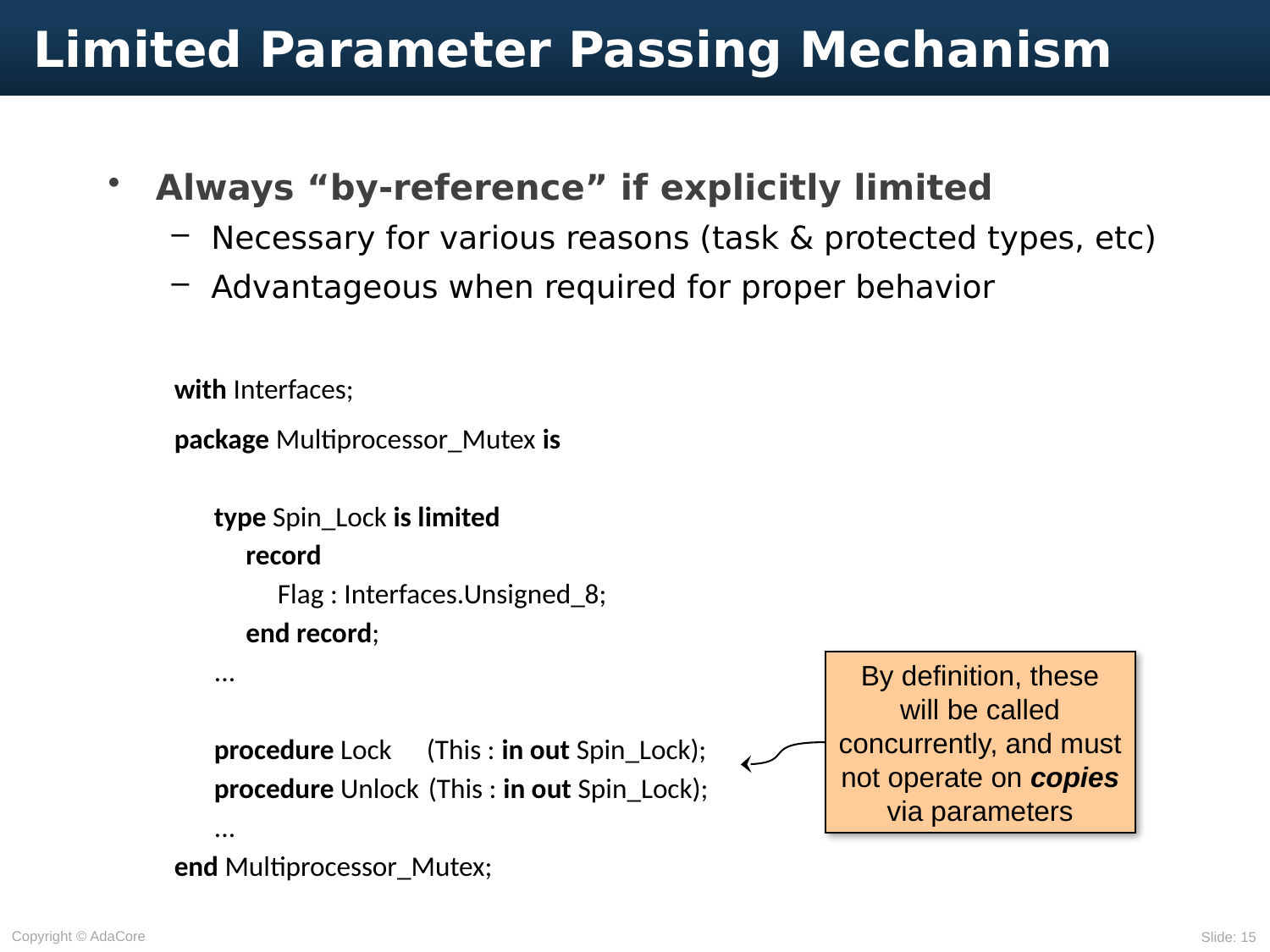

# Limited Parameter Passing Mechanism
Always “by-reference” if explicitly limited
Necessary for various reasons (task & protected types, etc)
Advantageous when required for proper behavior
with Interfaces;
package Multiprocessor_Mutex is

	type Spin_Lock is limited
		record
			Flag : Interfaces.Unsigned_8;
		end record;
	...

	procedure Lock	 (This : in out Spin_Lock);
	procedure Unlock 	(This : in out Spin_Lock);
	...
end Multiprocessor_Mutex;
By definition, these will be called concurrently, and must not operate on copies via parameters